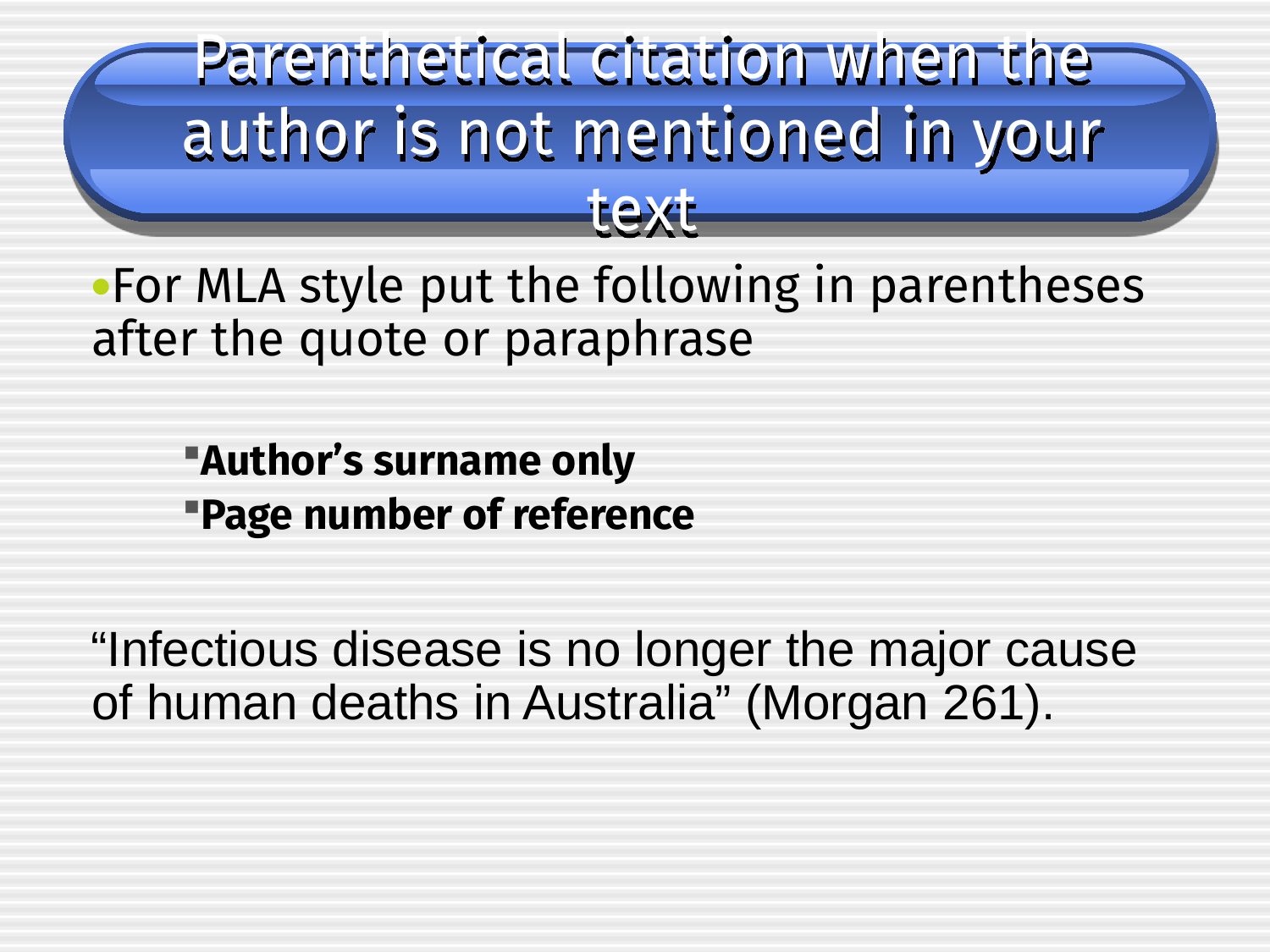

# Parenthetical citation when the author is not mentioned in your text
For MLA style put the following in parentheses after the quote or paraphrase

Author’s surname only
Page number of reference

“Infectious disease is no longer the major cause of human deaths in Australia” (Morgan 261).